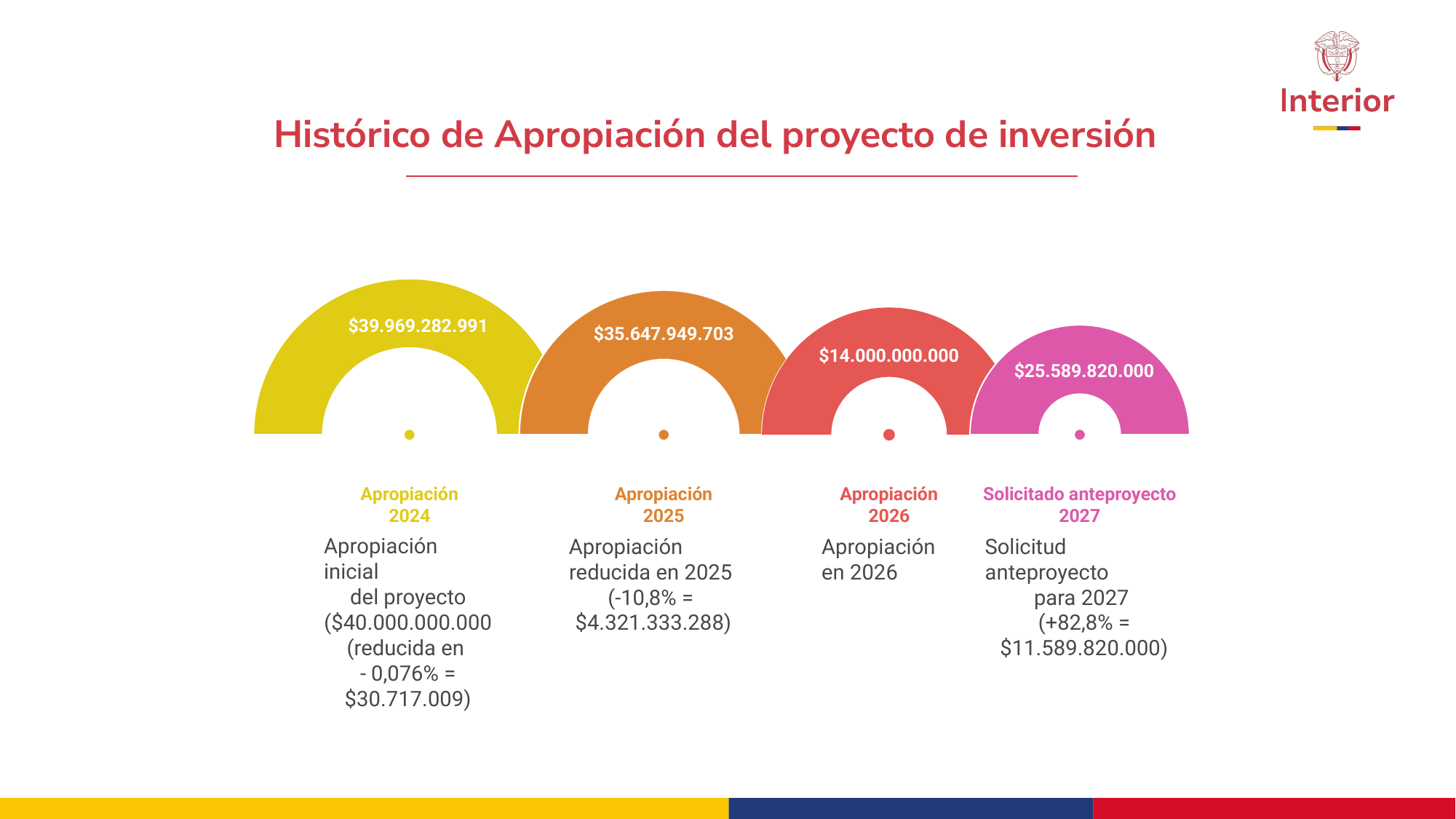

Histórico de Apropiación del proyecto de inversión

$39.969.282.991
$35.647.949.703

$14.000.000.000
$25.589.820.000
Apropiación
2024
Apropiación
2025
Apropiación
2026
Solicitado anteproyecto
2027
Apropiación inicial
del proyecto
($40.000.000.000 (reducida en
- 0,076% = $30.717.009)
Apropiación
reducida en 2025
(-10,8% =
$4.321.333.288)

Apropiación
en 2026

Solicitud anteproyecto
para 2027
(+82,8% = $11.589.820.000)